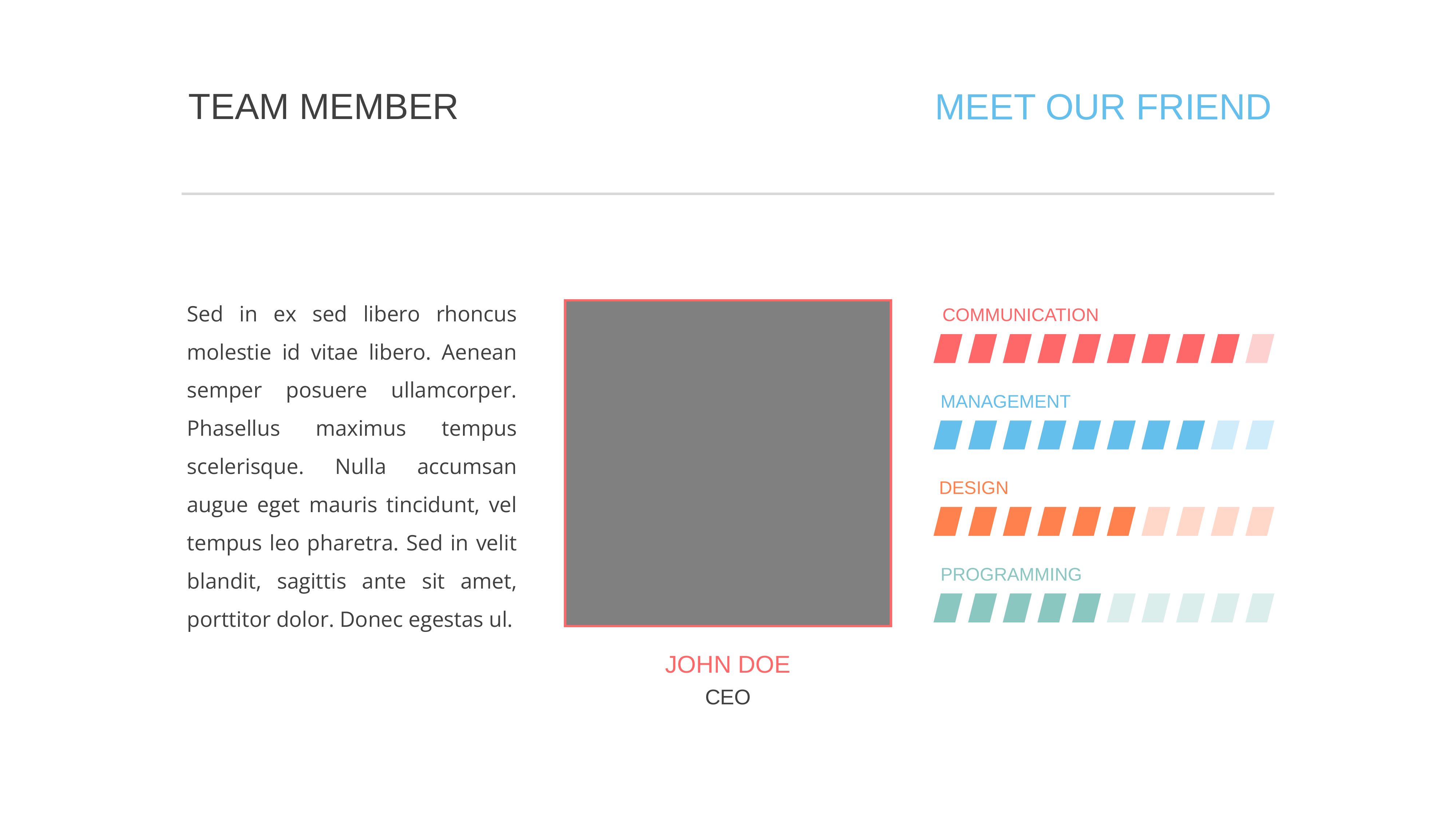

TEAM MEMBER
MEET OUR FRIEND
Sed in ex sed libero rhoncus molestie id vitae libero. Aenean semper posuere ullamcorper. Phasellus maximus tempus scelerisque. Nulla accumsan augue eget mauris tincidunt, vel tempus leo pharetra. Sed in velit blandit, sagittis ante sit amet, porttitor dolor. Donec egestas ul.

COMMUNICATION

MANAGEMENT

DESIGN

PROGRAMMING

JOHN DOE
CEO